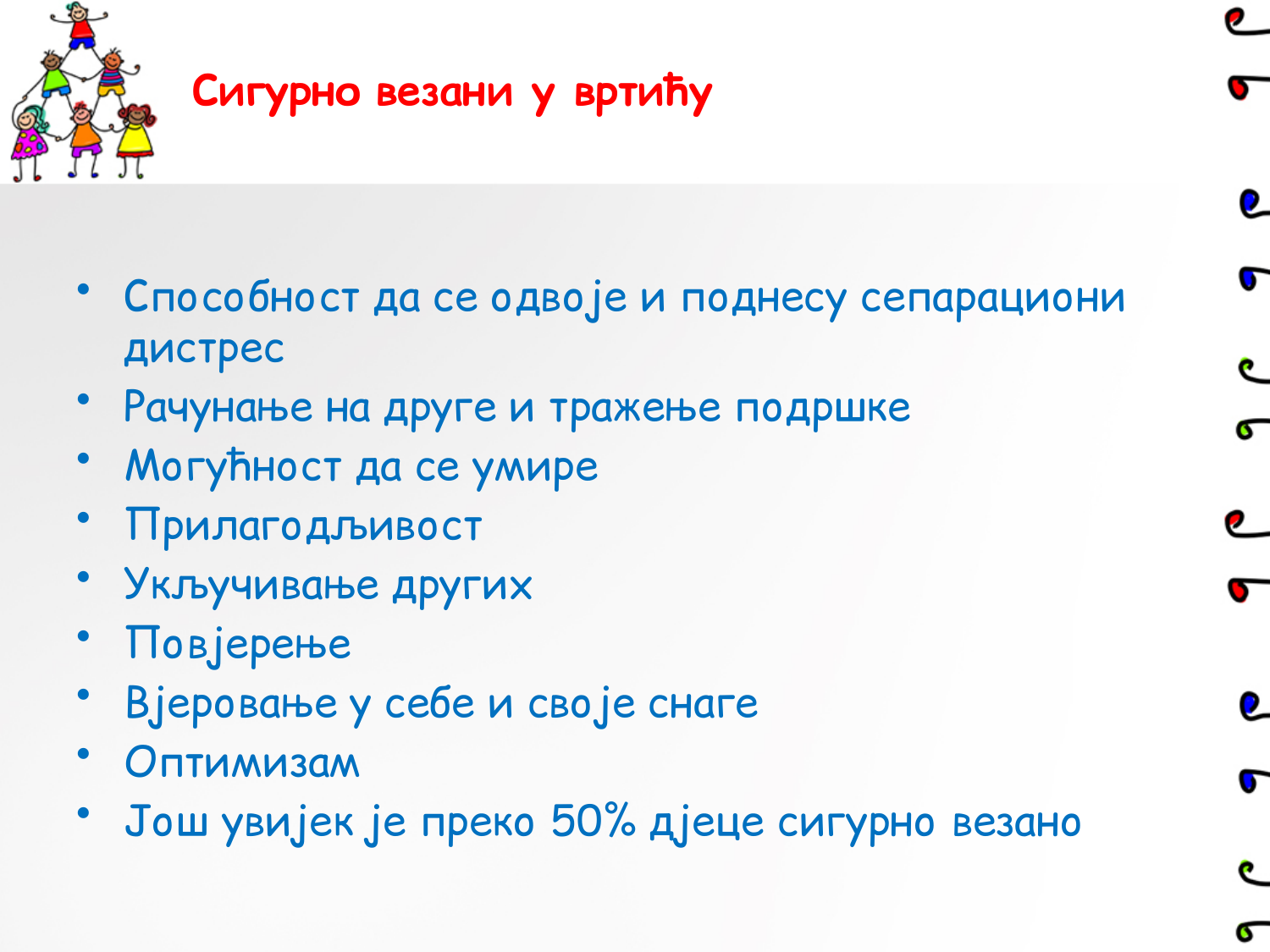

# Сигурно везани у вртићу

Способност да се одвоје и поднесу сепарациони дистрес
Рачунање на друге и тражење подршке
Могућност да се умире
Прилагодљивост
Укључивање других
Повјерење
Вјеровање у себе и своје снаге
Оптимизам
Још увијек је преко 50% дјеце сигурно везано